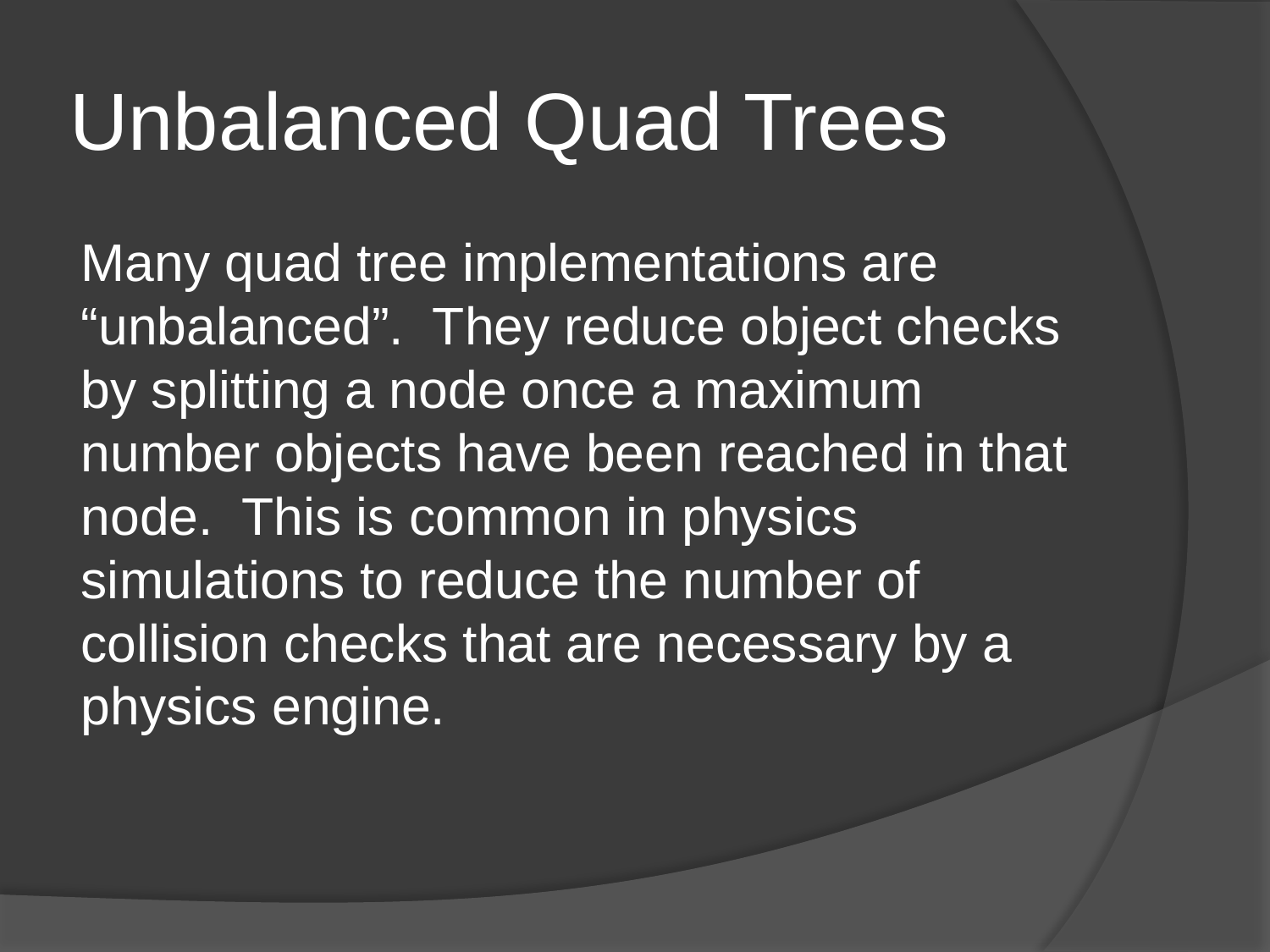

# Unbalanced Quad Trees
Many quad tree implementations are “unbalanced”.  They reduce object checks by splitting a node once a maximum number objects have been reached in that node.  This is common in physics simulations to reduce the number of collision checks that are necessary by a physics engine.